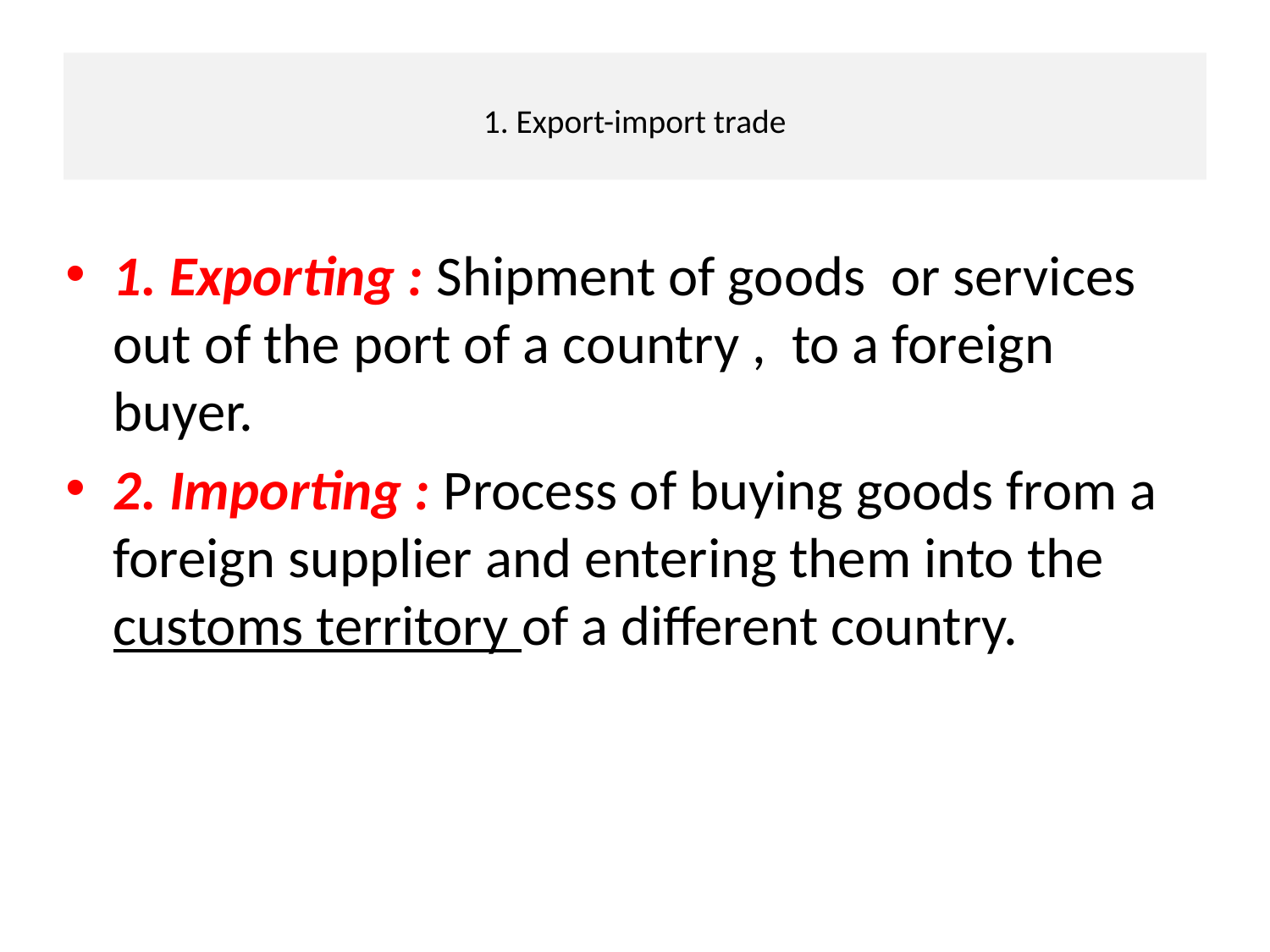

# 1. Export-import trade
1. Exporting : Shipment of goods  or services out of the port of a country ,  to a foreign buyer.
2. Importing : Process of buying goods from a foreign supplier and entering them into the customs territory of a different country.